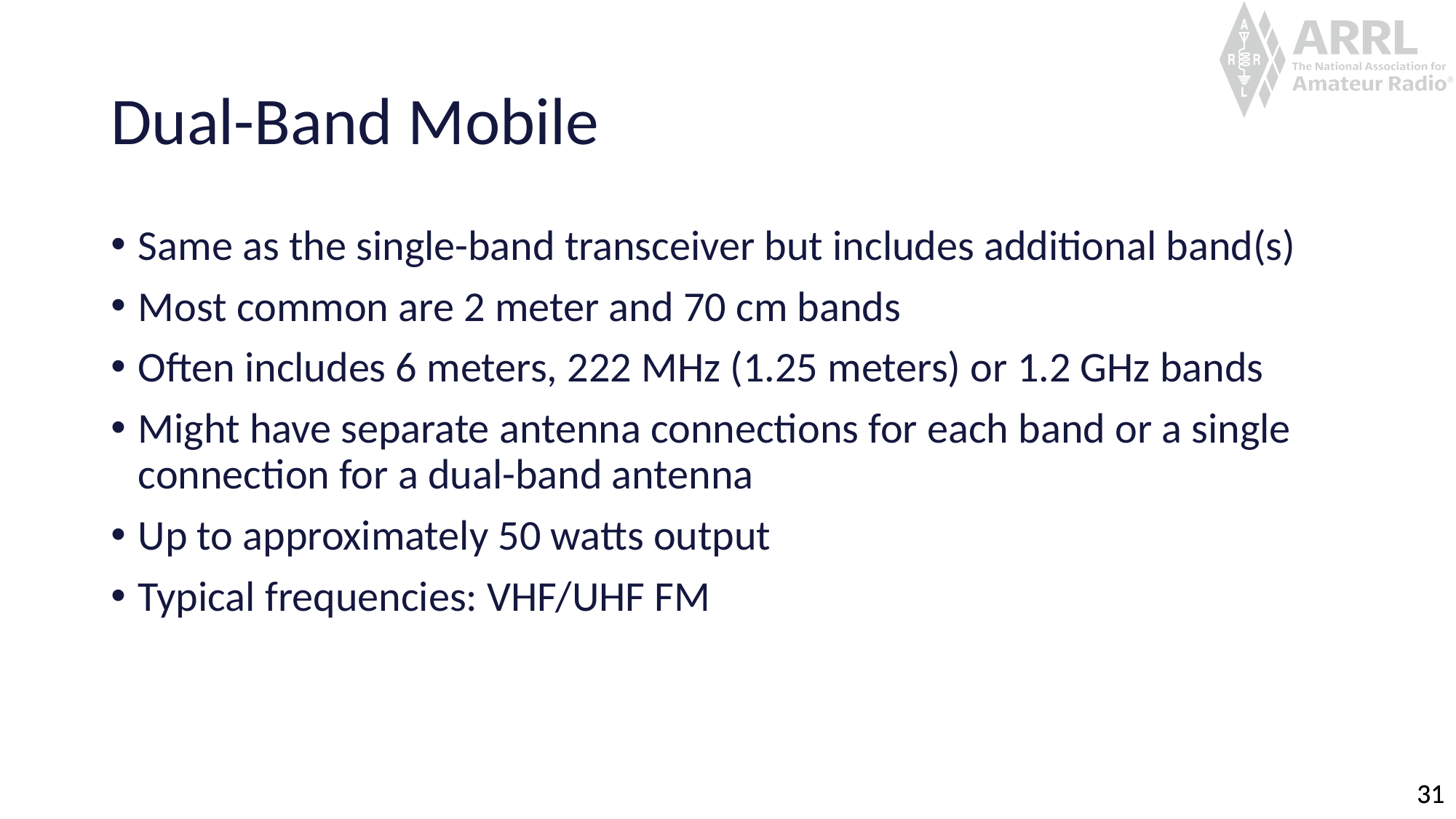

# Dual-Band Mobile
Same as the single-band transceiver but includes additional band(s)
Most common are 2 meter and 70 cm bands
Often includes 6 meters, 222 MHz (1.25 meters) or 1.2 GHz bands
Might have separate antenna connections for each band or a single connection for a dual-band antenna
Up to approximately 50 watts output
Typical frequencies: VHF/UHF FM